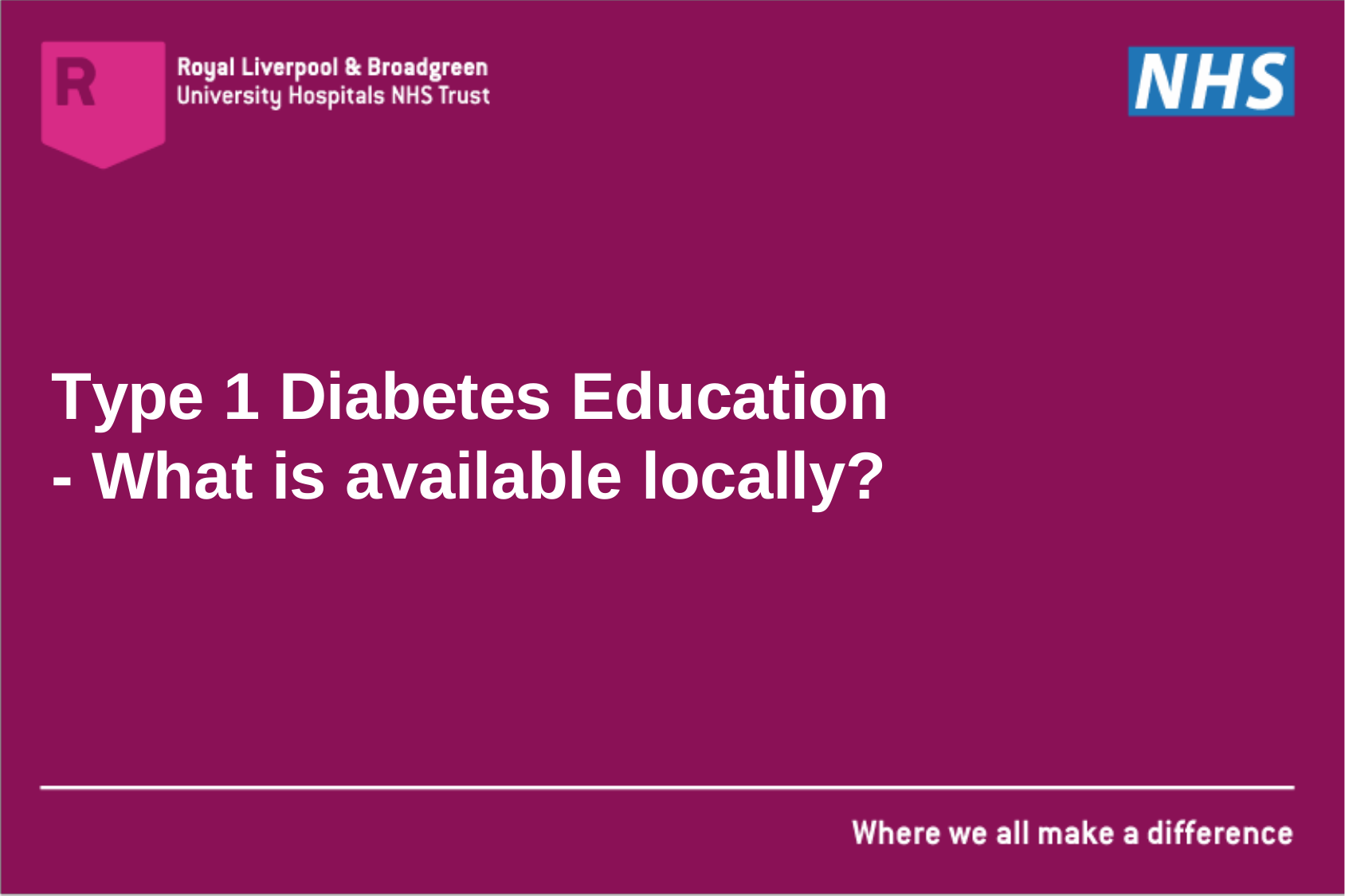

Type 1 Diabetes Education
- What is available locally?